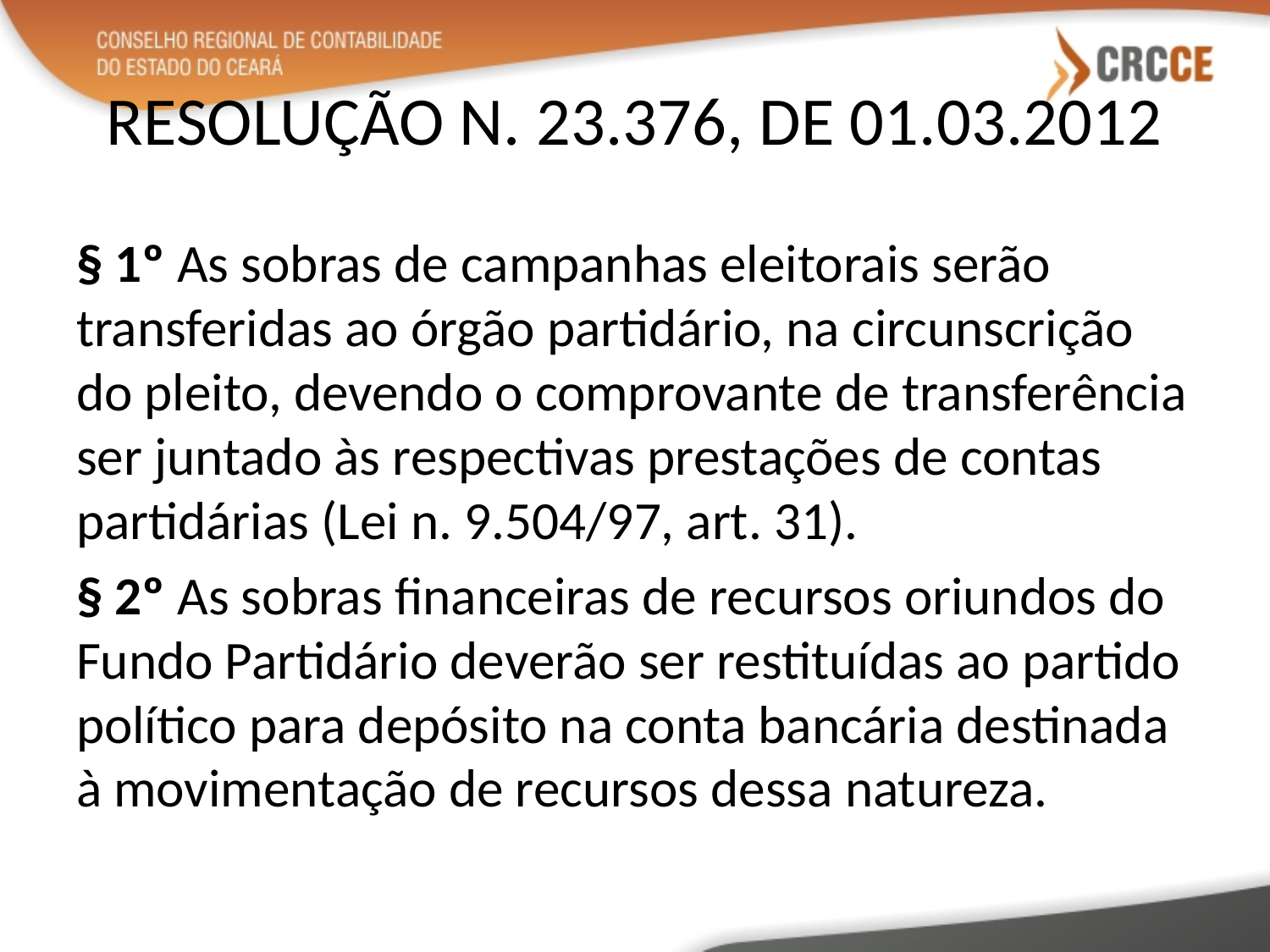

# RESOLUÇÃO N. 23.376, DE 01.03.2012
§ 1º As sobras de campanhas eleitorais serão transferidas ao órgão partidário, na circunscrição do pleito, devendo o comprovante de transferência ser juntado às respectivas prestações de contas partidárias (Lei n. 9.504/97, art. 31).
§ 2º As sobras financeiras de recursos oriundos do Fundo Partidário deverão ser restituídas ao partido político para depósito na conta bancária destinada à movimentação de recursos dessa natureza.